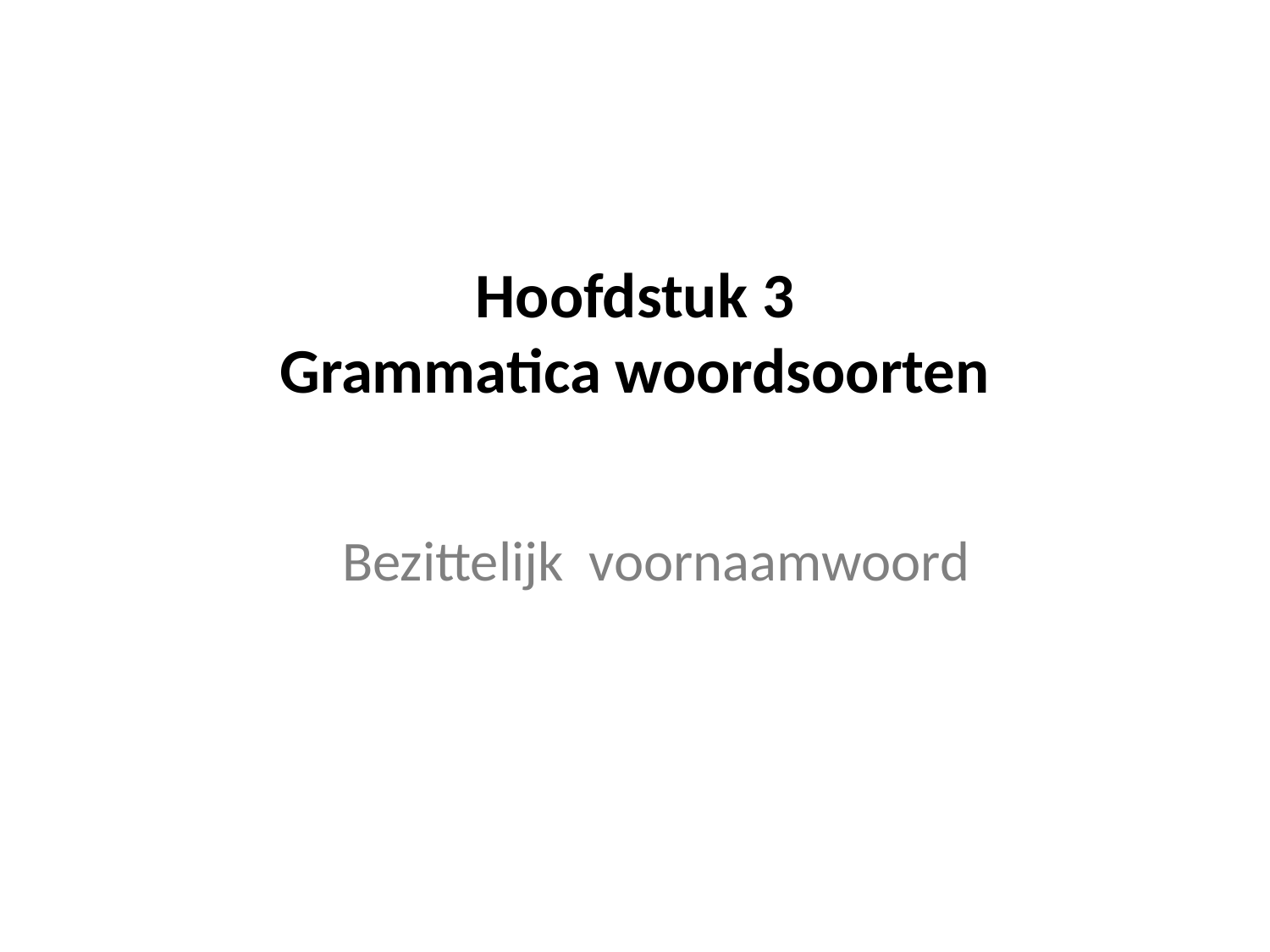

# Hoofdstuk 3 Grammatica woordsoorten
Bezittelijk  voornaamwoord